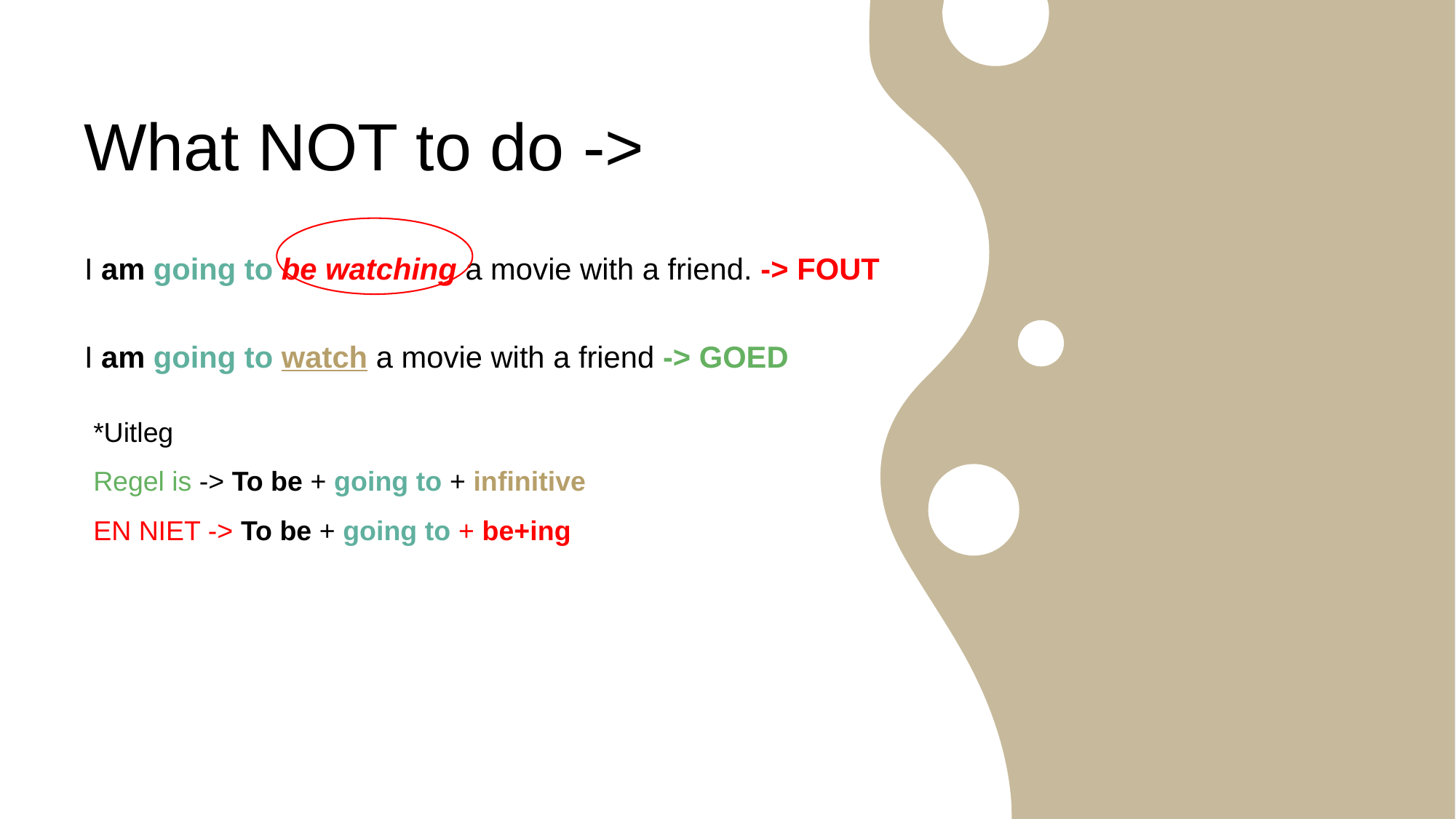

# What NOT to do ->
I am going to be watching a movie with a friend. -> FOUT
I am going to watch a movie with a friend -> GOED

*Uitleg
Regel is -> To be + going to + infinitive
EN NIET -> To be + going to + be+ing